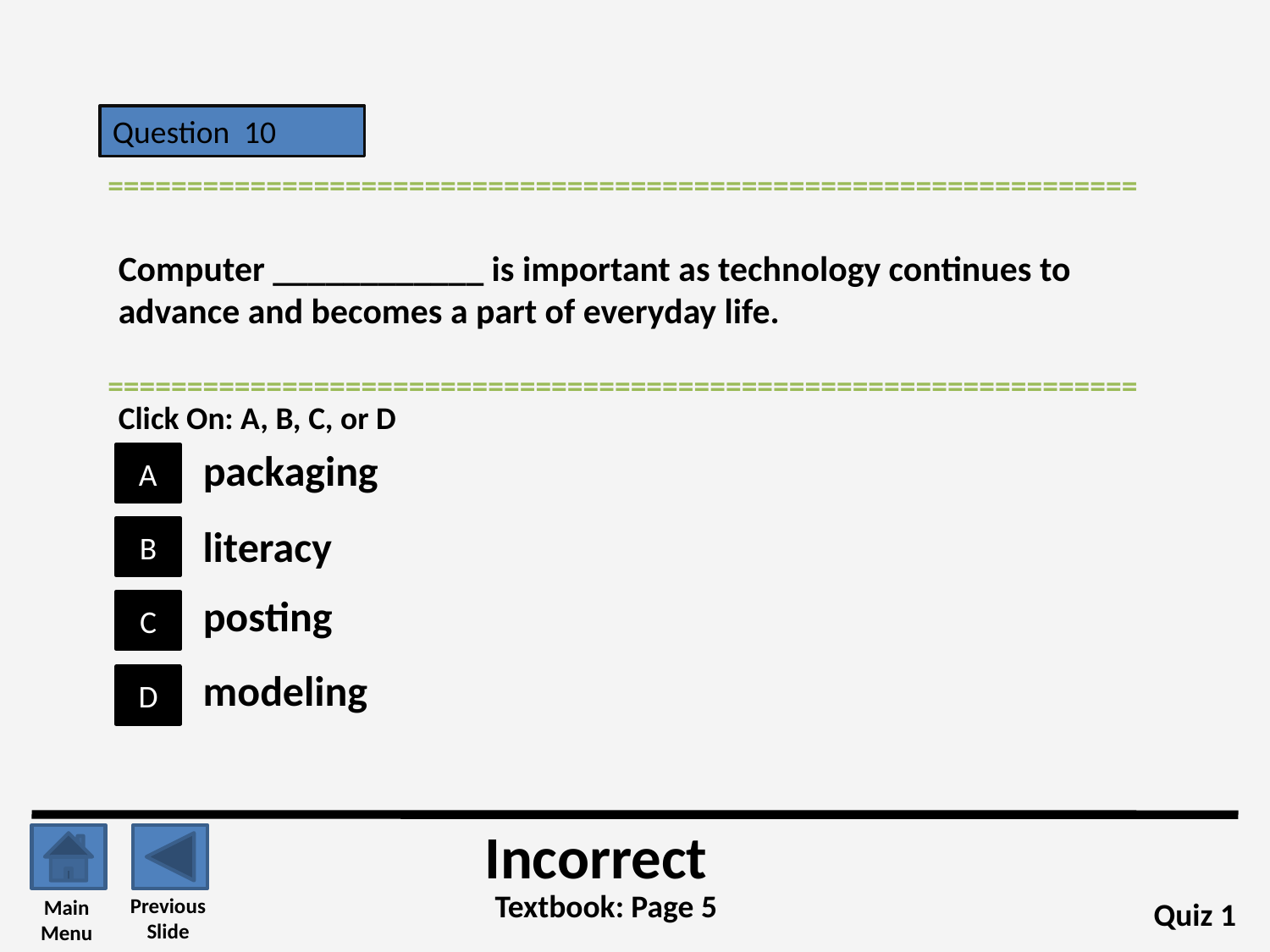

Question  10
=================================================================
Computer ____________ is important as technology continues to advance and becomes a part of everyday life.
=================================================================
Click On: A, B, C, or D

packaging
A
literacy
B
posting
C
modeling
D
Incorrect

Textbook: Page 5
Previous
Slide
Main
Menu
Quiz 1